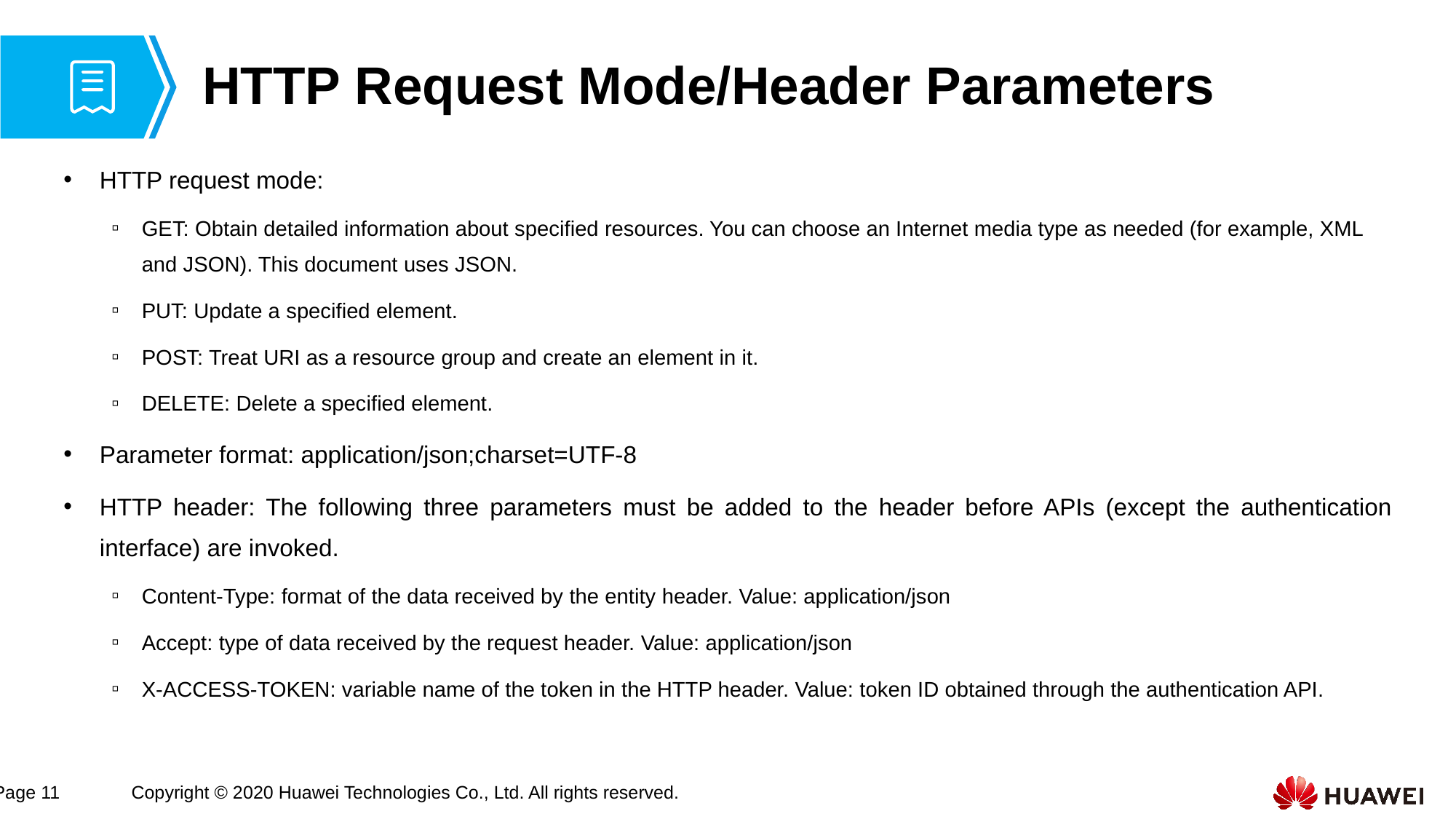

# HTTP Request Mode/Header Parameters

HTTP request mode:
GET: Obtain detailed information about specified resources. You can choose an Internet media type as needed (for example, XML and JSON). This document uses JSON.
PUT: Update a specified element.
POST: Treat URI as a resource group and create an element in it.
DELETE: Delete a specified element.
Parameter format: application/json;charset=UTF-8
HTTP header: The following three parameters must be added to the header before APIs (except the authentication interface) are invoked.
Content-Type: format of the data received by the entity header. Value: application/json
Accept: type of data received by the request header. Value: application/json
X-ACCESS-TOKEN: variable name of the token in the HTTP header. Value: token ID obtained through the authentication API.